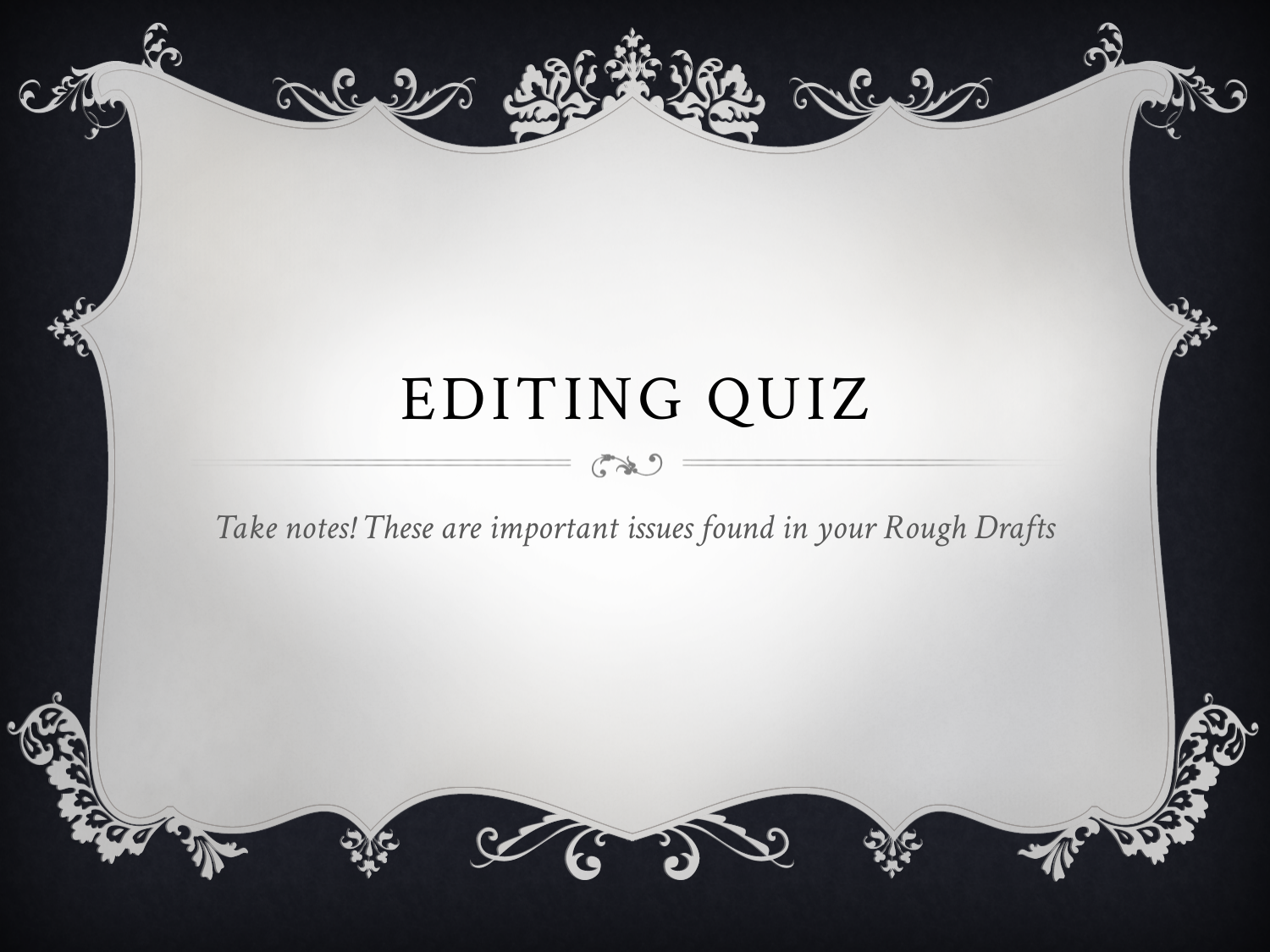

# Editing quiz
Take notes! These are important issues found in your Rough Drafts